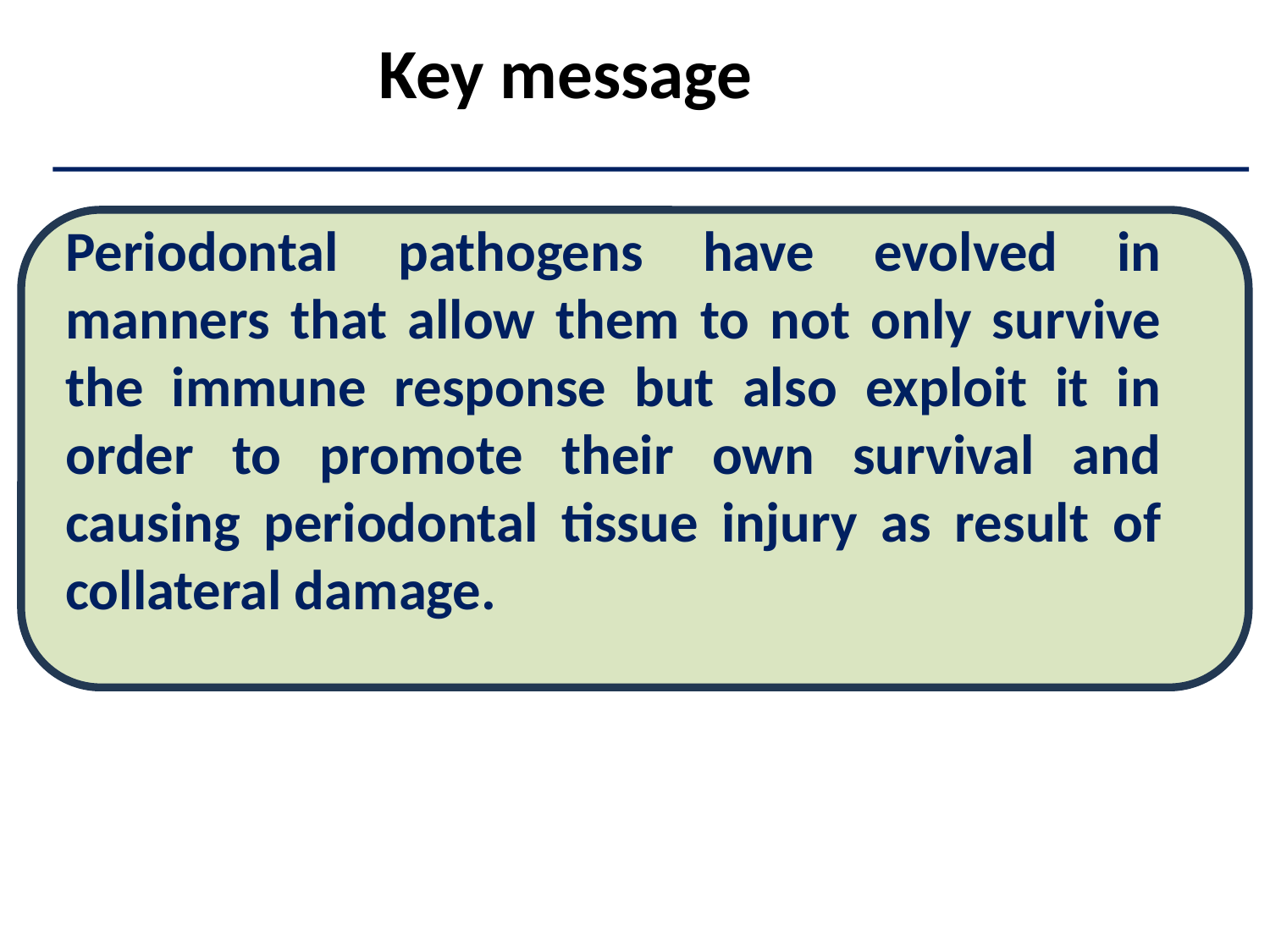

Key message
Periodontal pathogens have evolved in manners that allow them to not only survive the immune response but also exploit it in order to promote their own survival and causing periodontal tissue injury as result of collateral damage.